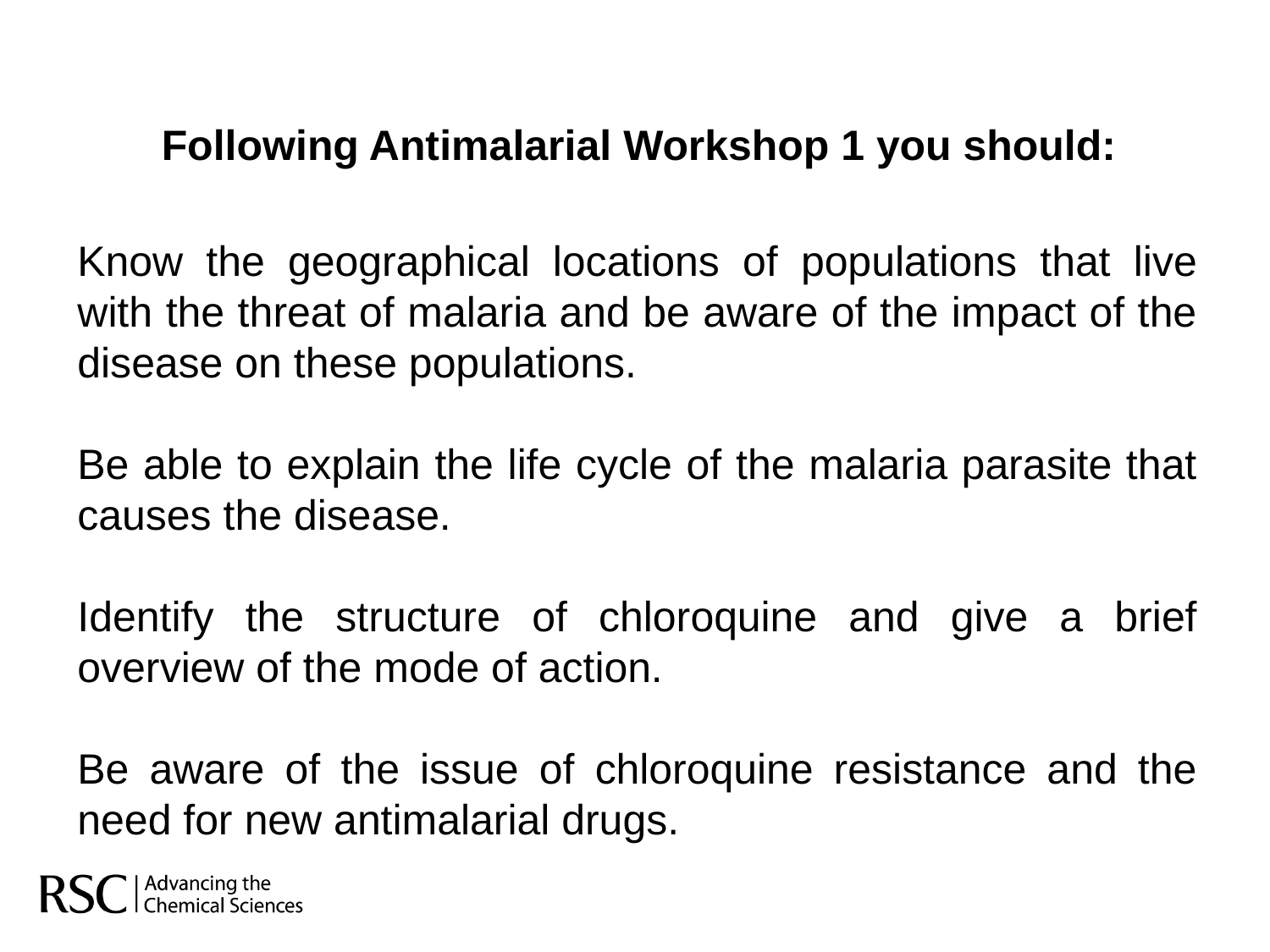

Following Antimalarial Workshop 1 you should:
Know the geographical locations of populations that live with the threat of malaria and be aware of the impact of the disease on these populations.

Be able to explain the life cycle of the malaria parasite that causes the disease.

Identify the structure of chloroquine and give a brief overview of the mode of action.

Be aware of the issue of chloroquine resistance and the need for new antimalarial drugs.